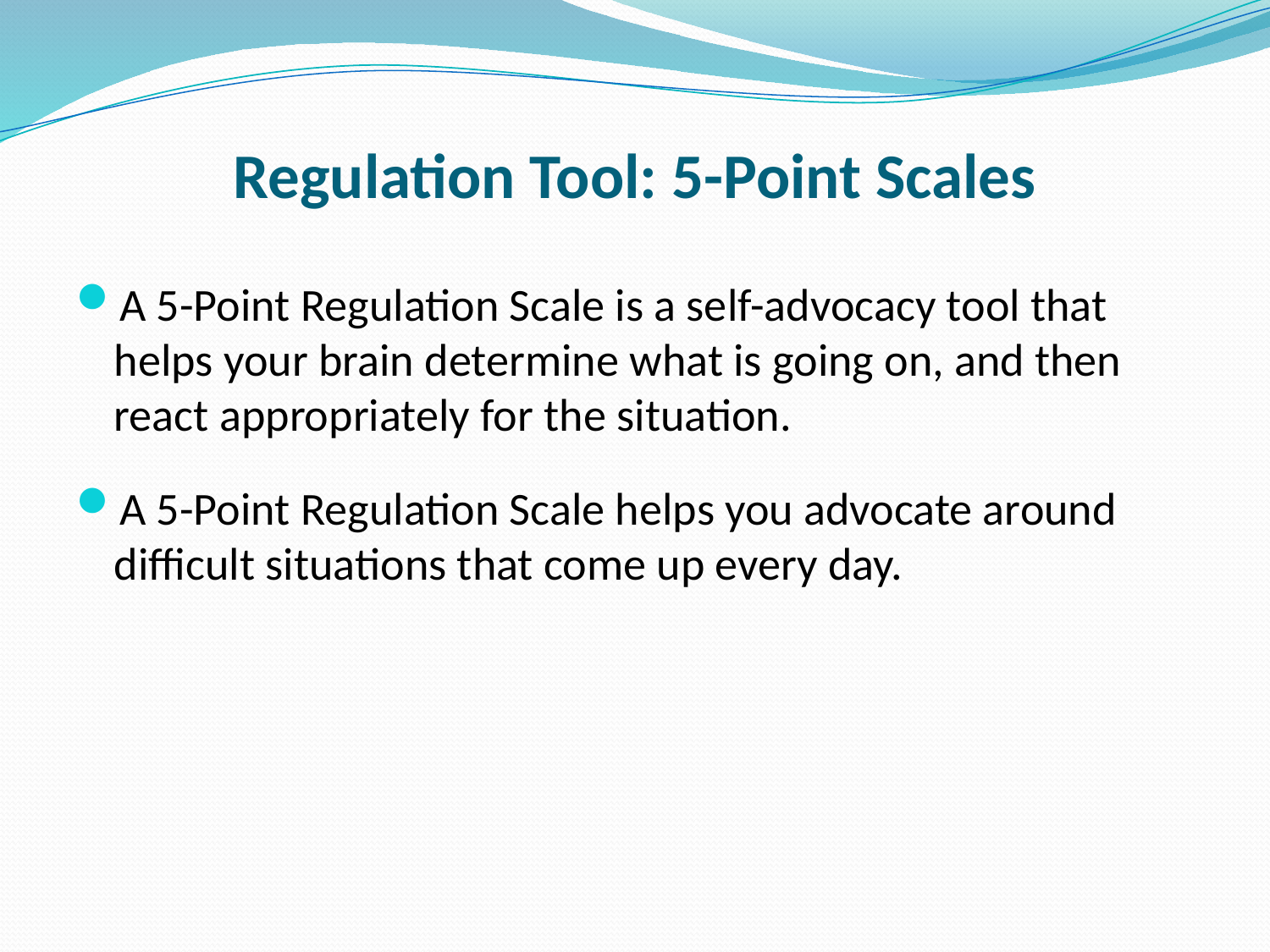

# Regulation Tool: 5-Point Scales
A 5-Point Regulation Scale is a self-advocacy tool that helps your brain determine what is going on, and then react appropriately for the situation.

A 5-Point Regulation Scale helps you advocate around difficult situations that come up every day.